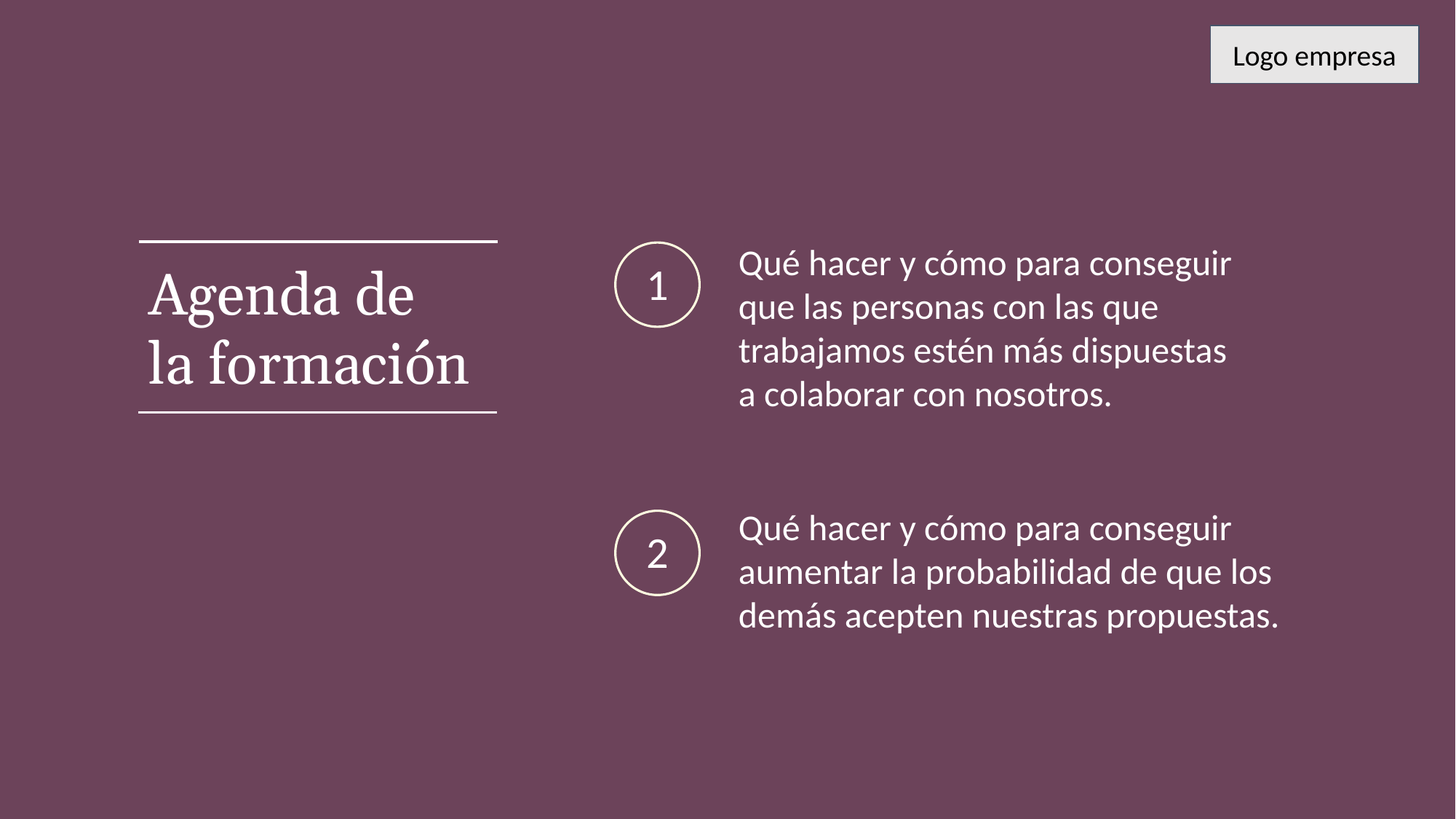

Logo empresa
Qué hacer y cómo para conseguir que las personas con las que trabajamos estén más dispuestas a colaborar con nosotros.
1
Agenda de
la formación
Qué hacer y cómo para conseguir aumentar la probabilidad de que los demás acepten nuestras propuestas.
2